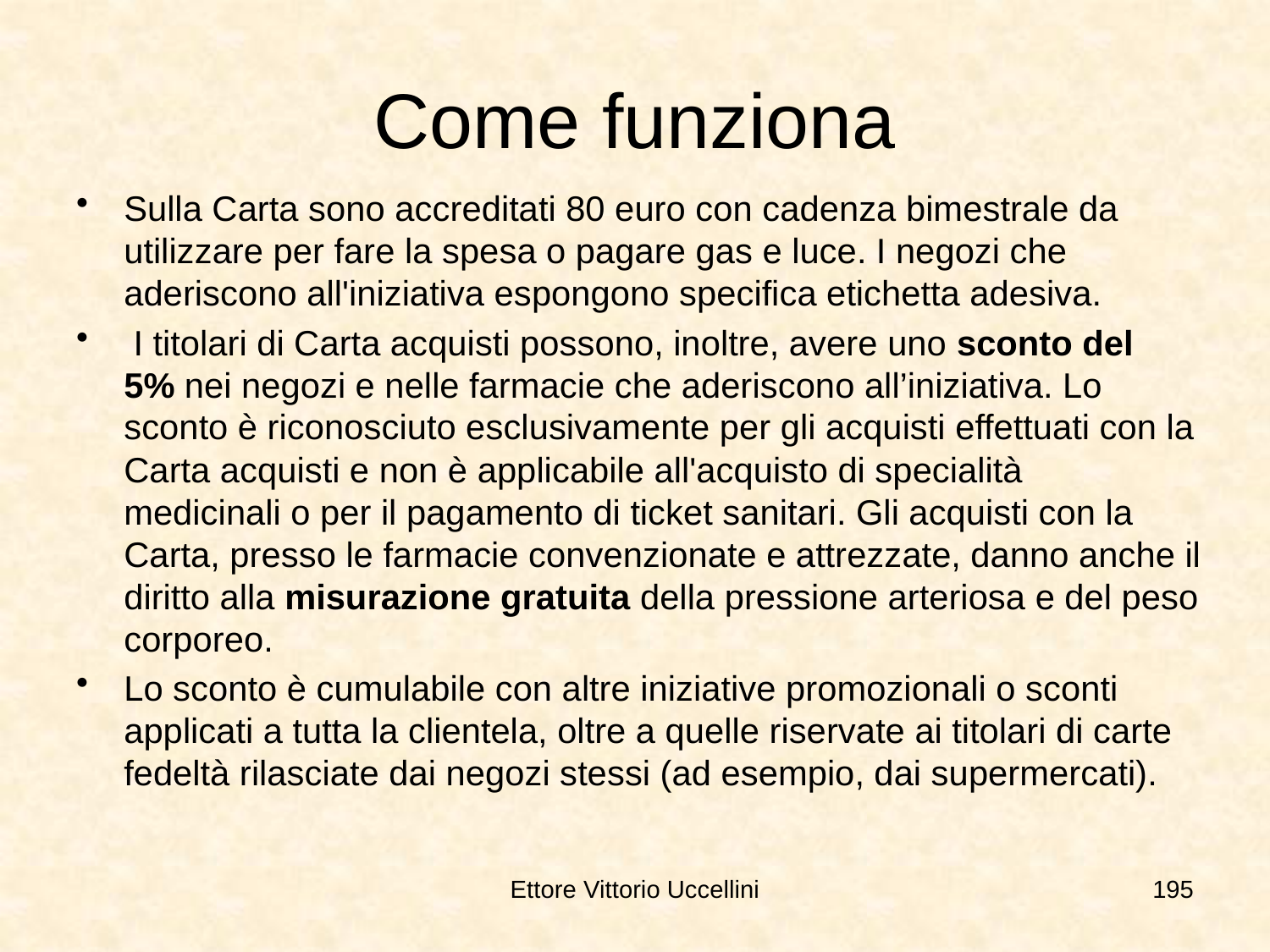

# Come funziona
Sulla Carta sono accreditati 80 euro con cadenza bimestrale da utilizzare per fare la spesa o pagare gas e luce. I negozi che aderiscono all'iniziativa espongono specifica etichetta adesiva.
 I titolari di Carta acquisti possono, inoltre, avere uno sconto del 5% nei negozi e nelle farmacie che aderiscono all’iniziativa. Lo sconto è riconosciuto esclusivamente per gli acquisti effettuati con la Carta acquisti e non è applicabile all'acquisto di specialità medicinali o per il pagamento di ticket sanitari. Gli acquisti con la Carta, presso le farmacie convenzionate e attrezzate, danno anche il diritto alla misurazione gratuita della pressione arteriosa e del peso corporeo.
Lo sconto è cumulabile con altre iniziative promozionali o sconti applicati a tutta la clientela, oltre a quelle riservate ai titolari di carte fedeltà rilasciate dai negozi stessi (ad esempio, dai supermercati).

Ettore Vittorio Uccellini
195